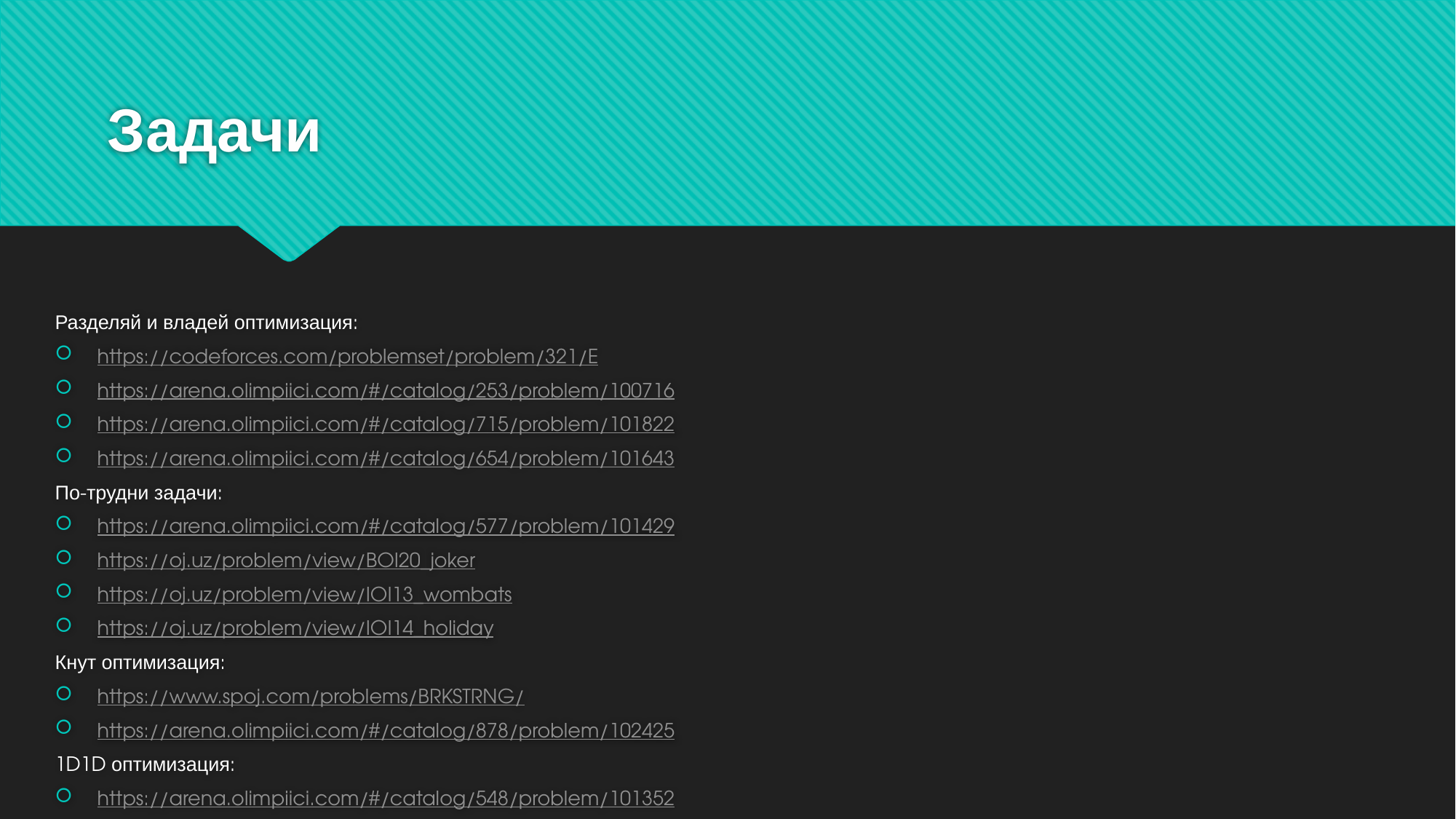

# Задачи
Разделяй и владей оптимизация:
https://codeforces.com/problemset/problem/321/E
https://arena.olimpiici.com/#/catalog/253/problem/100716
https://arena.olimpiici.com/#/catalog/715/problem/101822
https://arena.olimpiici.com/#/catalog/654/problem/101643
По-трудни задачи:
https://arena.olimpiici.com/#/catalog/577/problem/101429
https://oj.uz/problem/view/BOI20_joker
https://oj.uz/problem/view/IOI13_wombats
https://oj.uz/problem/view/IOI14_holiday
Кнут оптимизация:
https://www.spoj.com/problems/BRKSTRNG/
https://arena.olimpiici.com/#/catalog/878/problem/102425
1D1D оптимизация:
https://arena.olimpiici.com/#/catalog/548/problem/101352